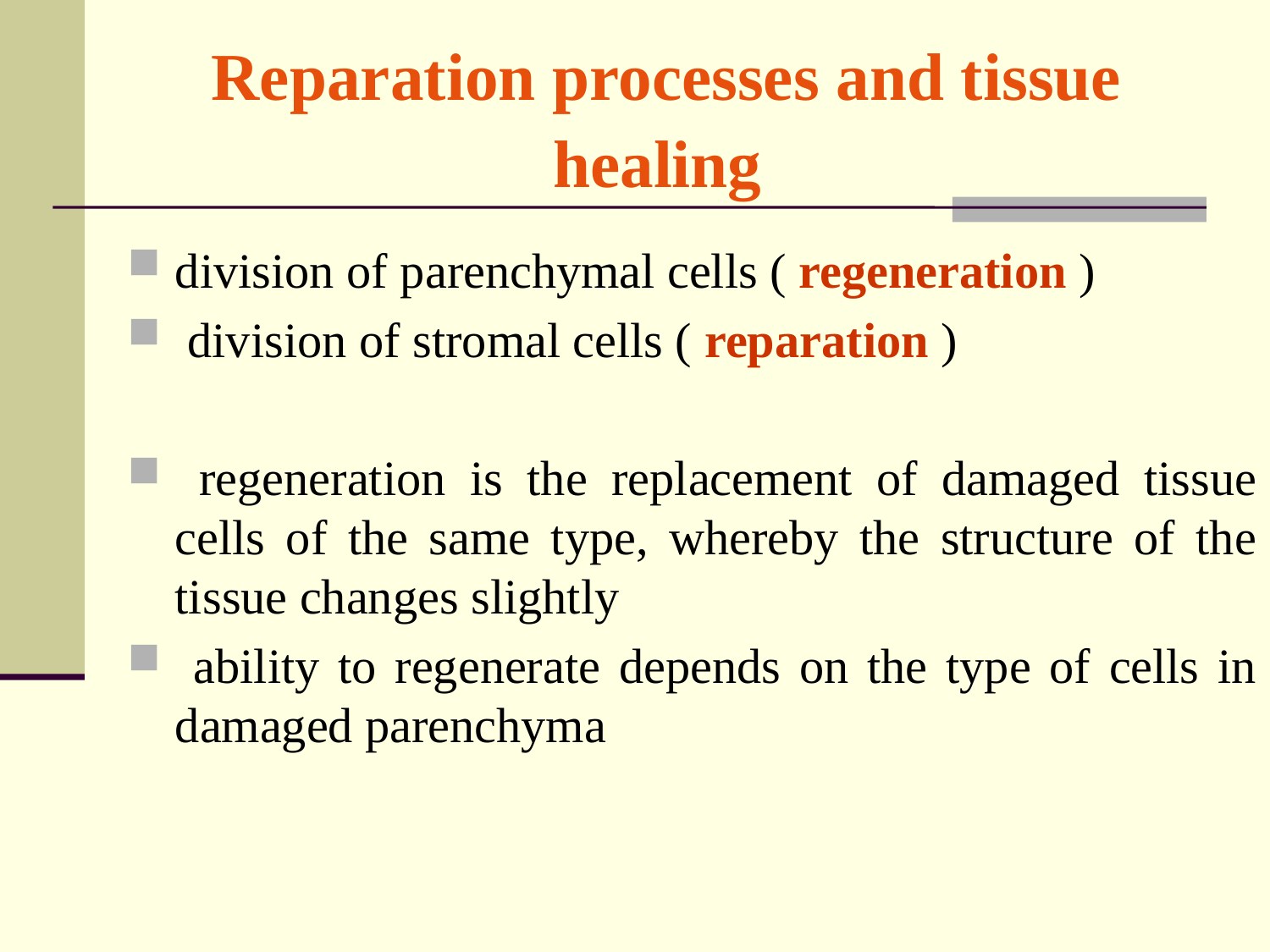

# Reparation processes and tissue healing
division of parenchymal cells ( regeneration )
 division of stromal cells ( reparation )

 regeneration is the replacement of damaged tissue cells of the same type, whereby the structure of the tissue changes slightly
 ability to regenerate depends on the type of cells in damaged parenchyma